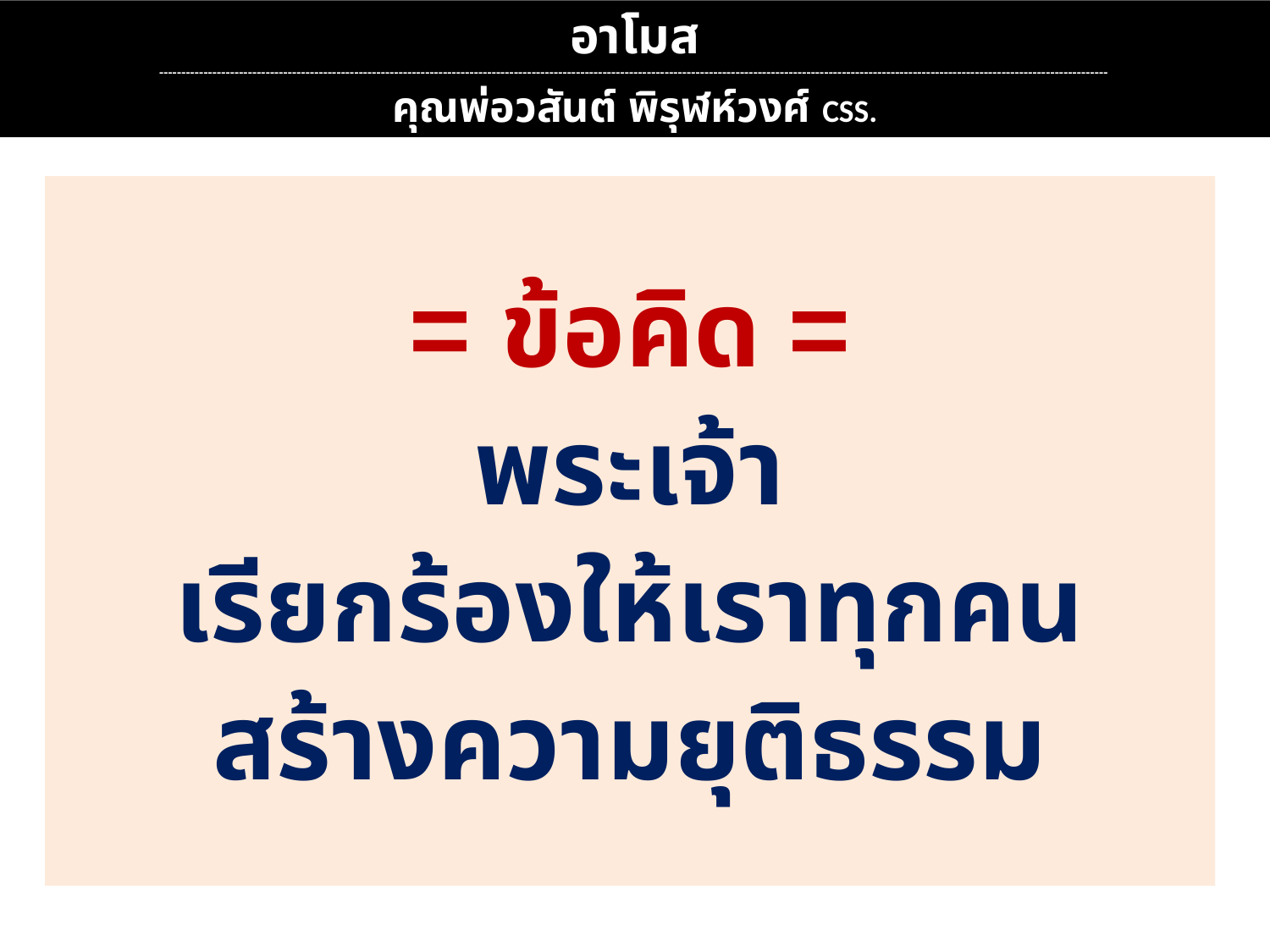

อาโมส
----------------------------------------------------------------------------------------------------------------------------------------------------------------------------------------------------------------------
คุณพ่อวสันต์ พิรุฬห์วงศ์ CSS.
= ข้อคิด =
พระเจ้า
เรียกร้องให้เราทุกคน
สร้างความยุติธรรม